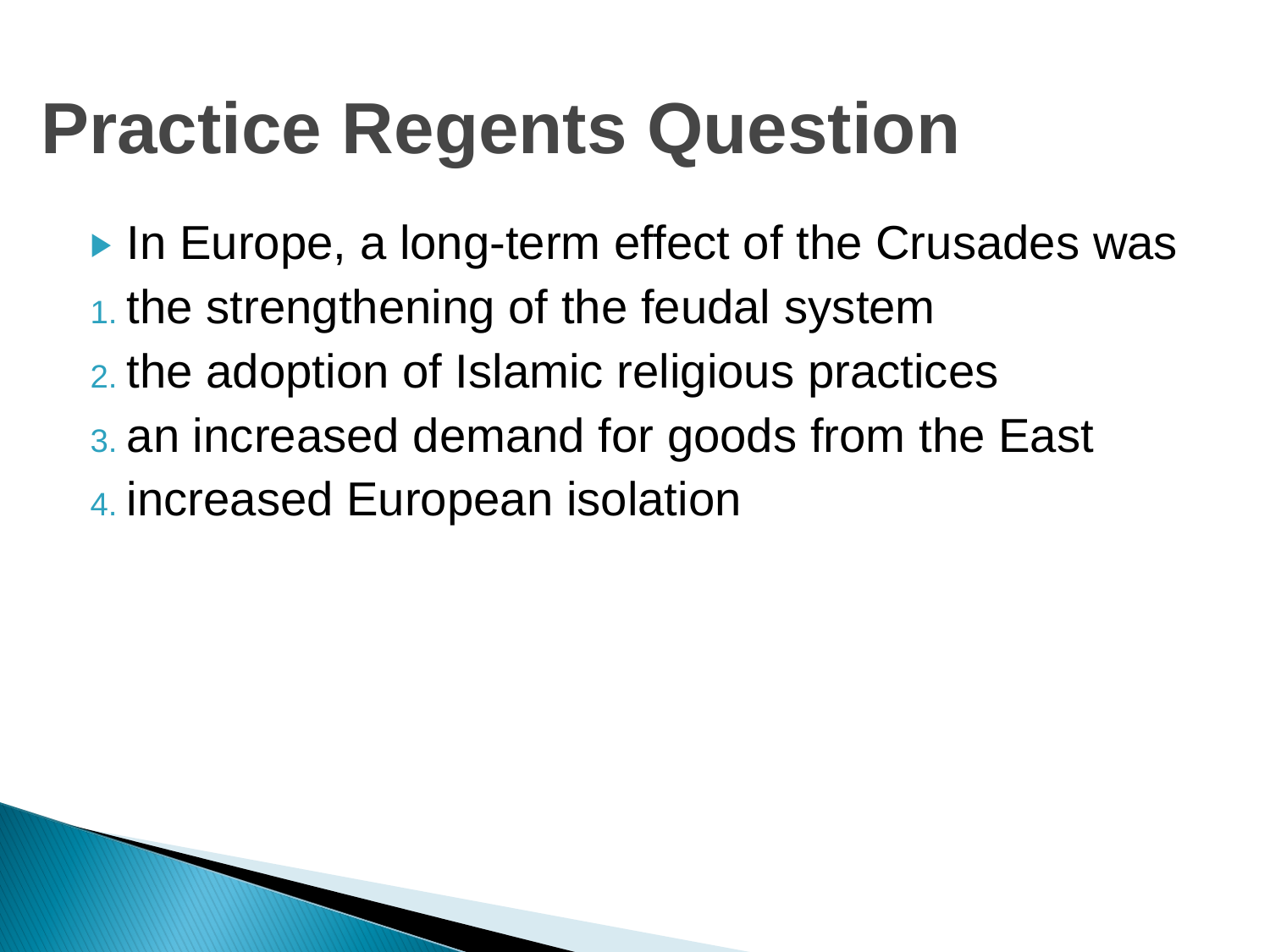

# Practice Regents Question
In Europe, a long-term effect of the Crusades was
the strengthening of the feudal system
the adoption of Islamic religious practices
an increased demand for goods from the East
increased European isolation